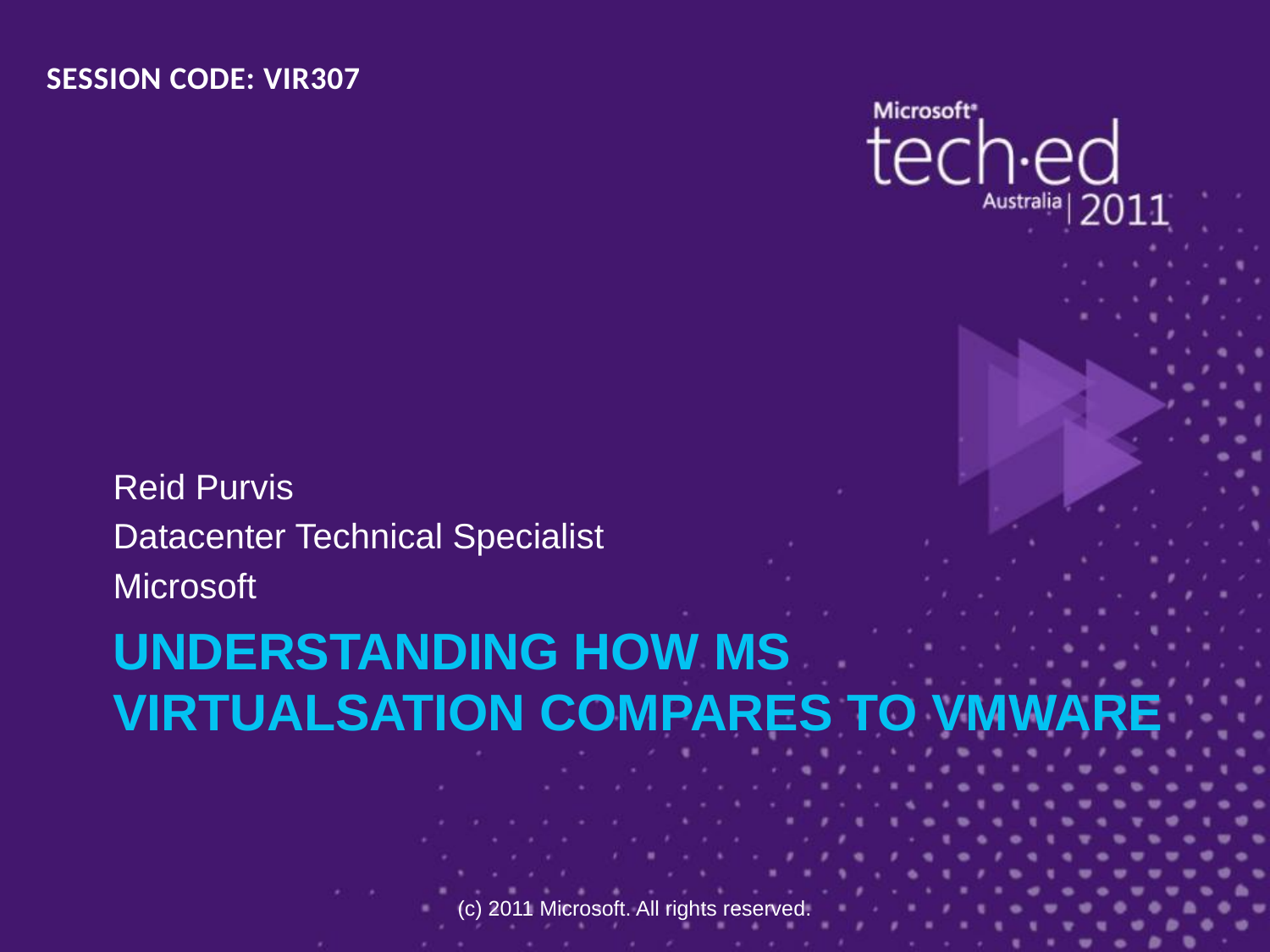

SESSION CODE: VIR307
Reid Purvis
Datacenter Technical Specialist
Microsoft
# Understanding How MS Virtualsation Compares to VMware
(c) 2011 Microsoft. All rights reserved.